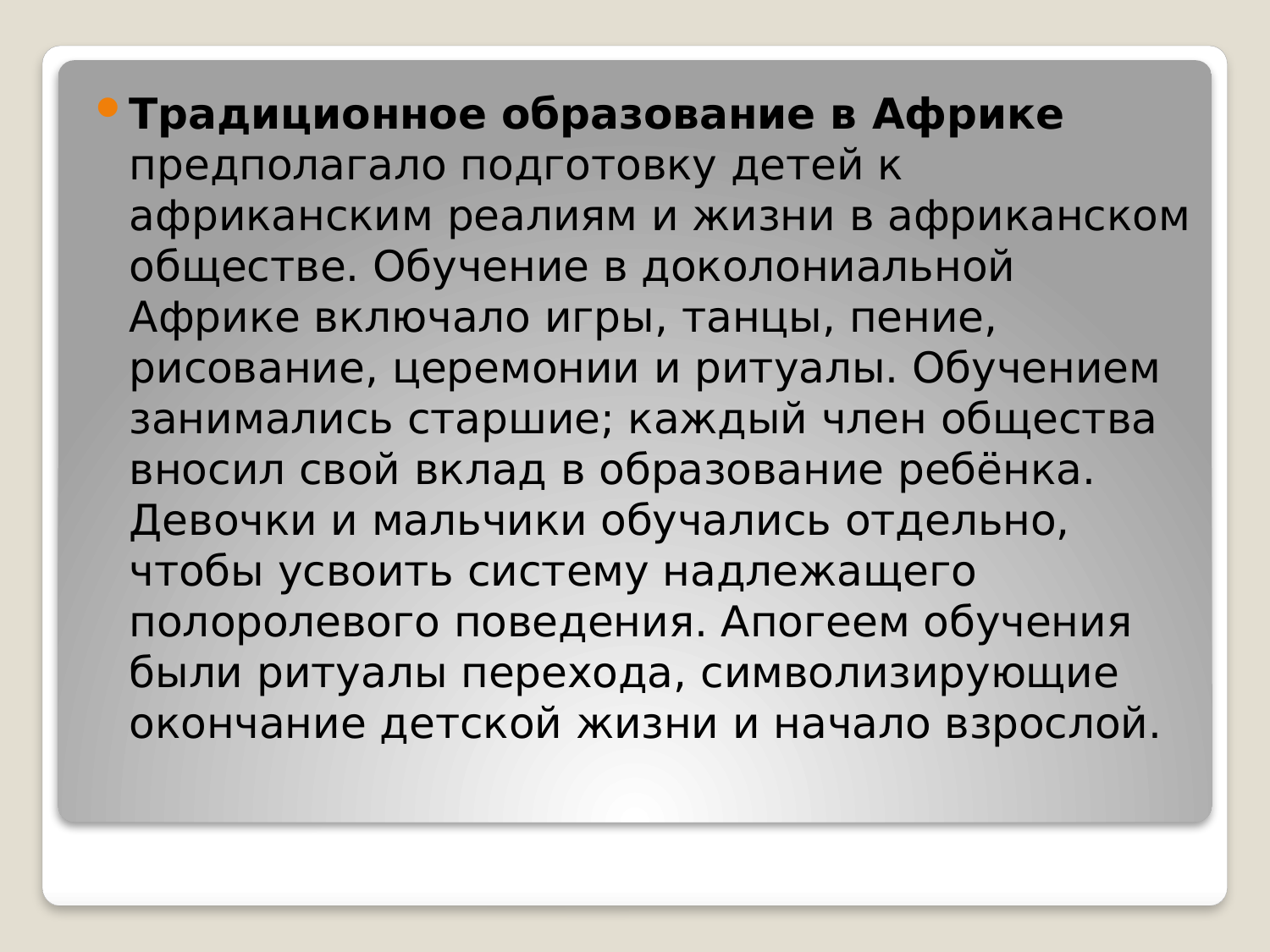

Традиционное образование в Африке предполагало подготовку детей к африканским реалиям и жизни в африканском обществе. Обучение в доколониальной Африке включало игры, танцы, пение, рисование, церемонии и ритуалы. Обучением занимались старшие; каждый член общества вносил свой вклад в образование ребёнка. Девочки и мальчики обучались отдельно, чтобы усвоить систему надлежащего полоролевого поведения. Апогеем обучения были ритуалы перехода, символизирующие окончание детской жизни и начало взрослой.